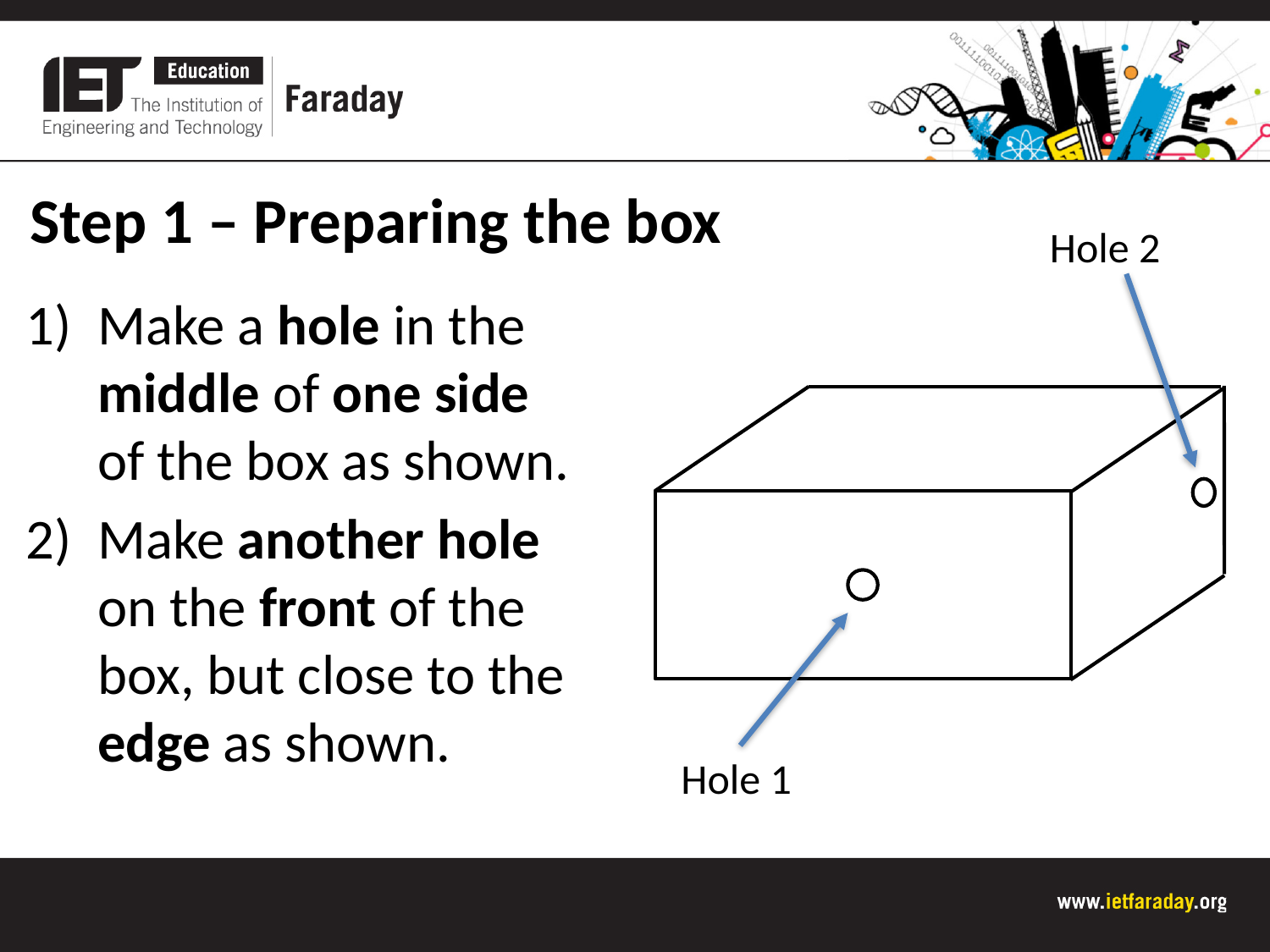

Step 1 – Preparing the box
Hole 2
Make a hole in the middle of one side of the box as shown.
Make another hole on the front of the box, but close to the edge as shown.

Hole 1